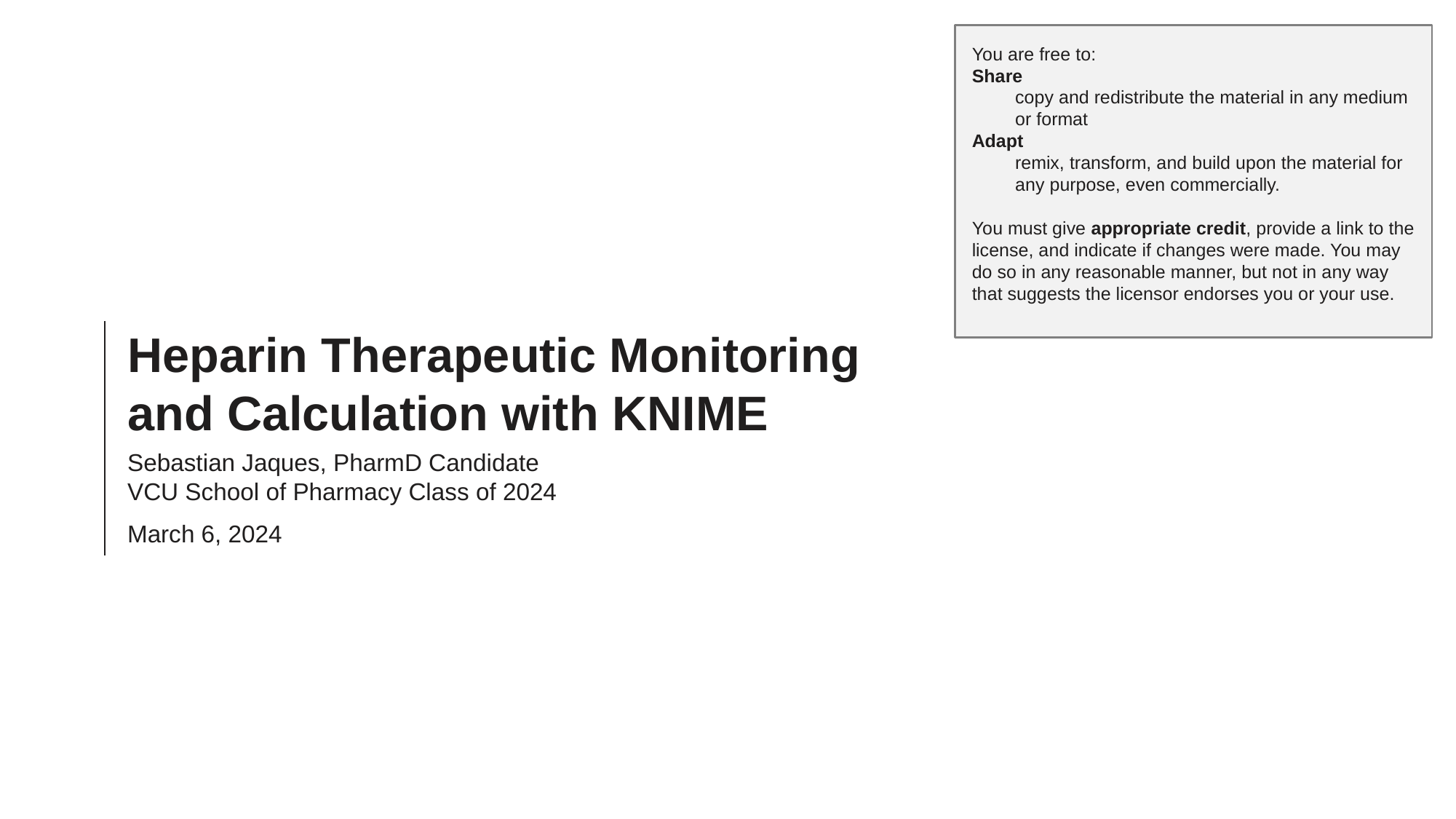

# Heparin Therapeutic Monitoring and Calculation with KNIME
Sebastian Jaques, PharmD Candidate
VCU School of Pharmacy Class of 2024
March 6, 2024